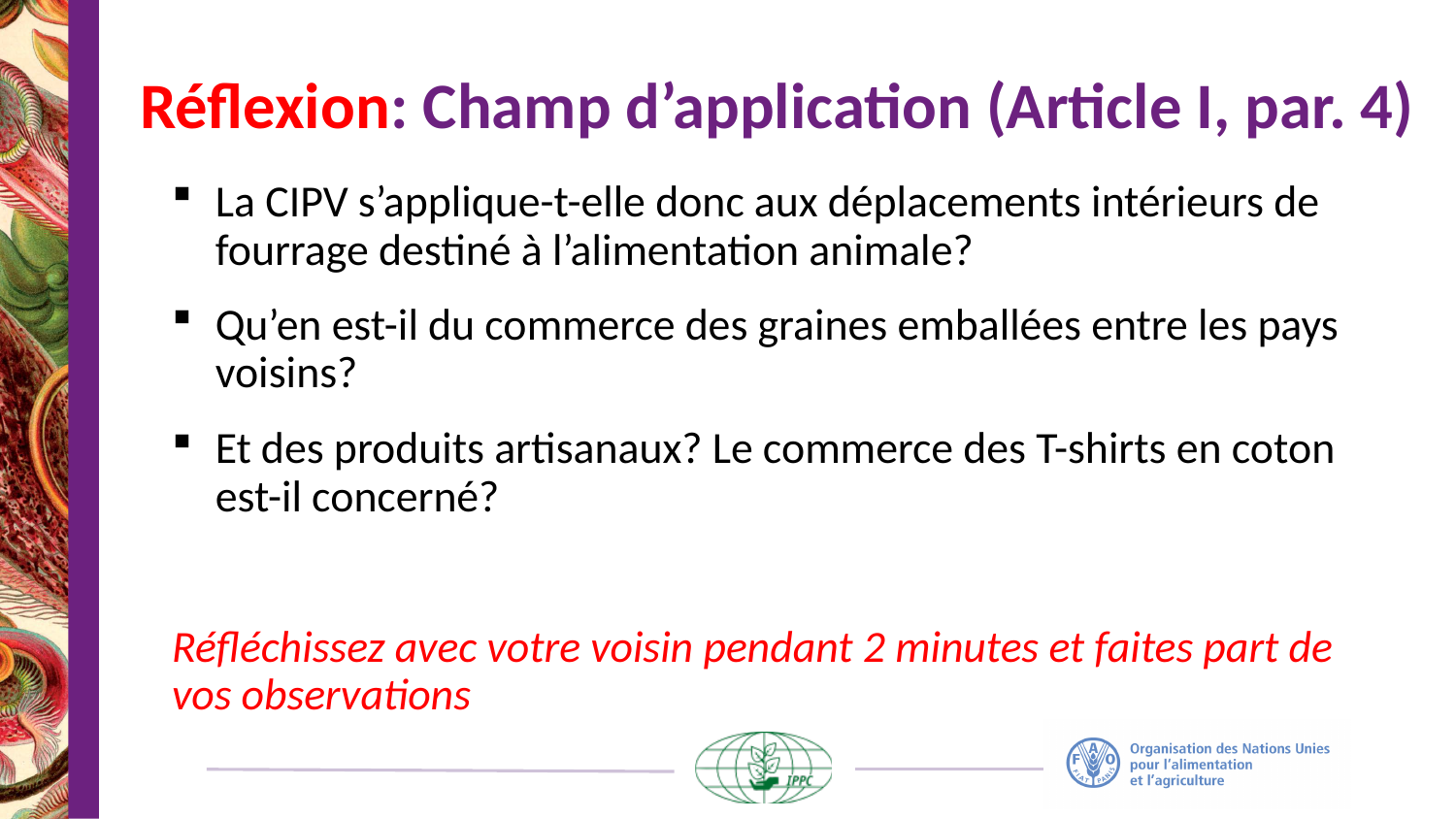

# Réflexion: Champ d’application (Article I, par. 4)
La CIPV s’applique-t-elle donc aux déplacements intérieurs de fourrage destiné à l’alimentation animale?
Qu’en est-il du commerce des graines emballées entre les pays voisins?
Et des produits artisanaux? Le commerce des T-shirts en coton est-il concerné?

Réfléchissez avec votre voisin pendant 2 minutes et faites part de vos observations